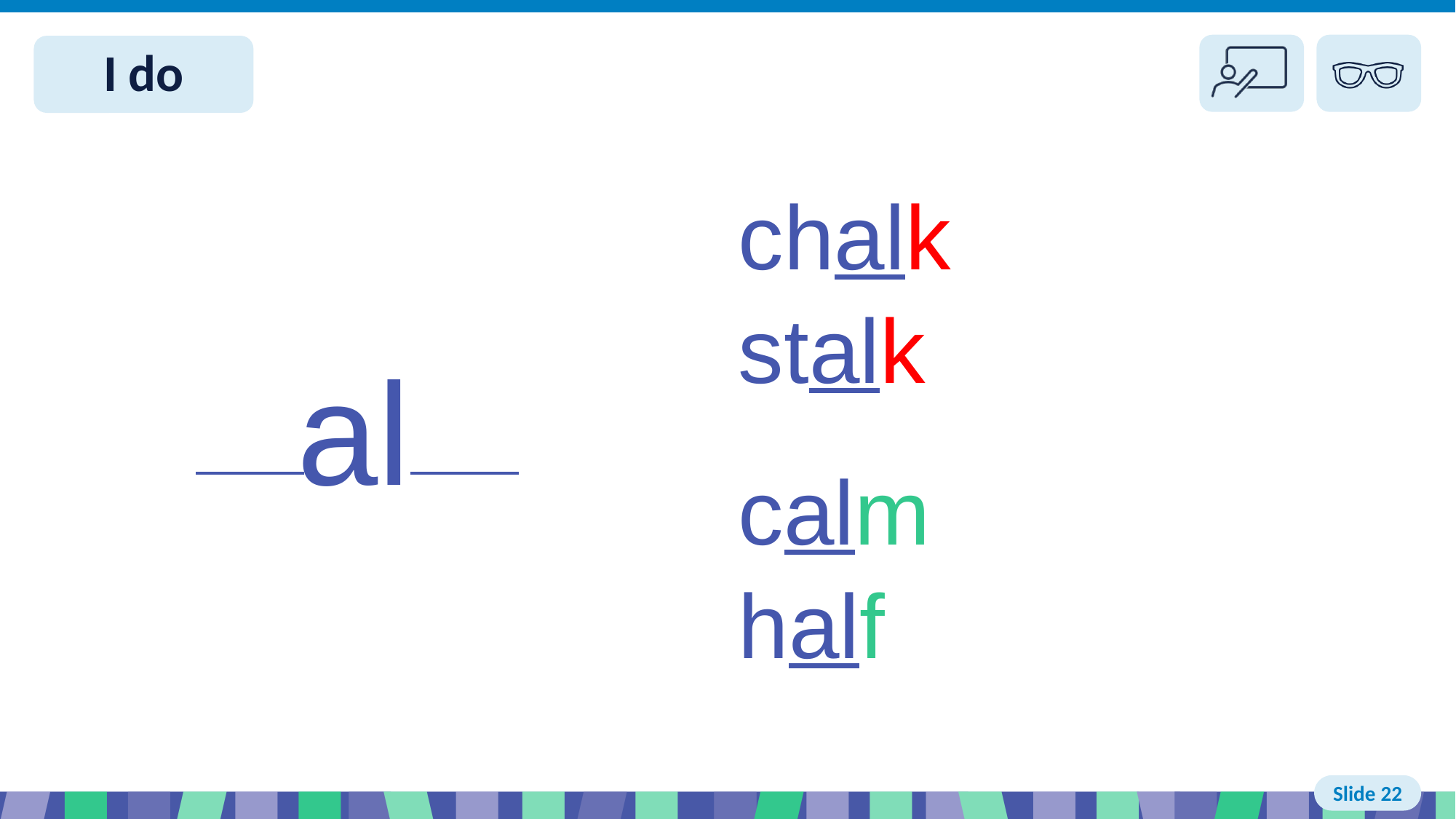

Slide 22 I do
chalk
stalk

calm
half
al